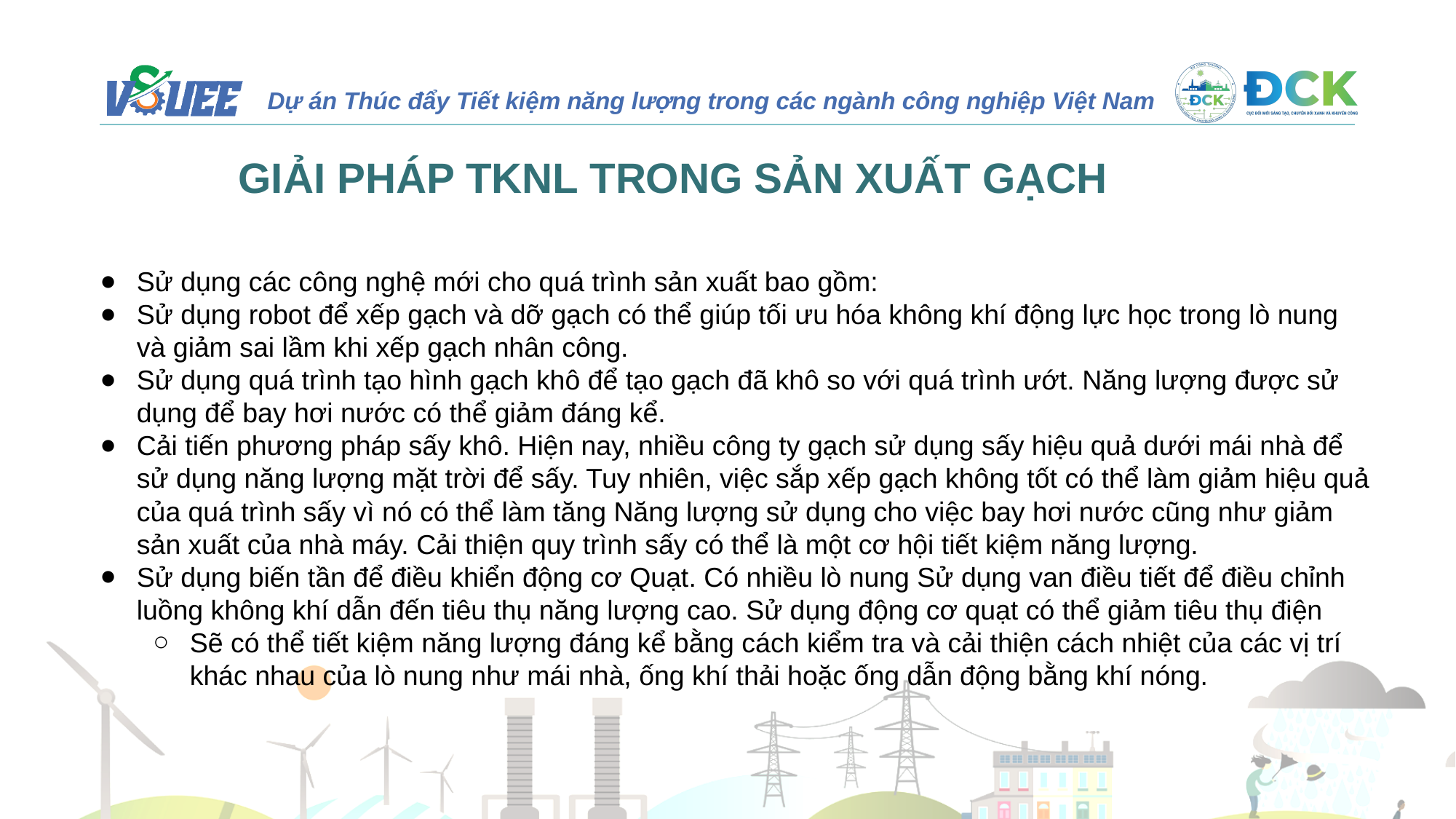

# GIẢI PHÁP TKNL TRONG SẢN XUẤT GẠCH
Sử dụng các công nghệ mới cho quá trình sản xuất bao gồm:
Sử dụng robot để xếp gạch và dỡ gạch có thể giúp tối ưu hóa không khí động lực học trong lò nung và giảm sai lầm khi xếp gạch nhân công.
Sử dụng quá trình tạo hình gạch khô để tạo gạch đã khô so với quá trình ướt. Năng lượng được sử dụng để bay hơi nước có thể giảm đáng kể.
Cải tiến phương pháp sấy khô. Hiện nay, nhiều công ty gạch sử dụng sấy hiệu quả dưới mái nhà để sử dụng năng lượng mặt trời để sấy. Tuy nhiên, việc sắp xếp gạch không tốt có thể làm giảm hiệu quả của quá trình sấy vì nó có thể làm tăng Năng lượng sử dụng cho việc bay hơi nước cũng như giảm sản xuất của nhà máy. Cải thiện quy trình sấy có thể là một cơ hội tiết kiệm năng lượng.
Sử dụng biến tần để điều khiển động cơ Quạt. Có nhiều lò nung Sử dụng van điều tiết để điều chỉnh luồng không khí dẫn đến tiêu thụ năng lượng cao. Sử dụng động cơ quạt có thể giảm tiêu thụ điện
Sẽ có thể tiết kiệm năng lượng đáng kể bằng cách kiểm tra và cải thiện cách nhiệt của các vị trí khác nhau của lò nung như mái nhà, ống khí thải hoặc ống dẫn động bằng khí nóng.